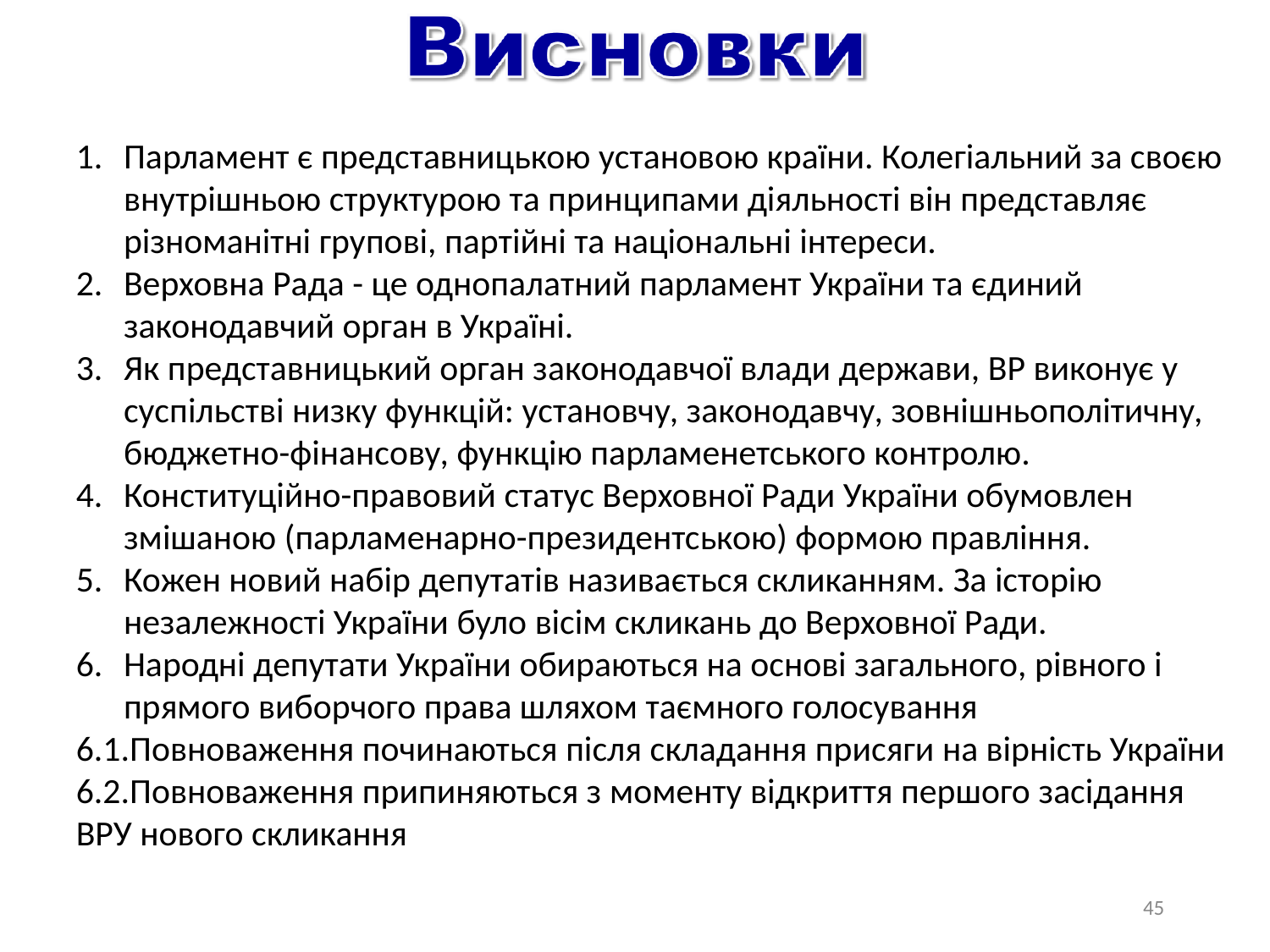

Парламент є представницькою установою країни. Колегіальний за своєю внутрішньою структурою та принципами діяльності він представляє різноманітні групові, партійні та національні інтереси.
Верховна Рада - це однопалатний парламент України та єдиний законодавчий орган в Україні.
Як представницький орган законодавчої влади держави, ВР виконує у суспільстві низку функцій: установчу, законодавчу, зовнішньополітичну, бюджетно-фінансову, функцію парламенетського контролю.
Конституційно-правовий статус Верховної Ради України обумовлен змішаною (парламенарно-президентською) формою правління.
Кожен новий набір депутатів називається скликанням. За історію незалежності України було вісім скликань до Верховної Ради.
Народні депутати України обираються на основі загального, рівного і прямого виборчого права шляхом таємного голосування
6.1.Повноваження починаються після складання присяги на вірність України
6.2.Повноваження припиняються з моменту відкриття першого засідання ВРУ нового скликання
45